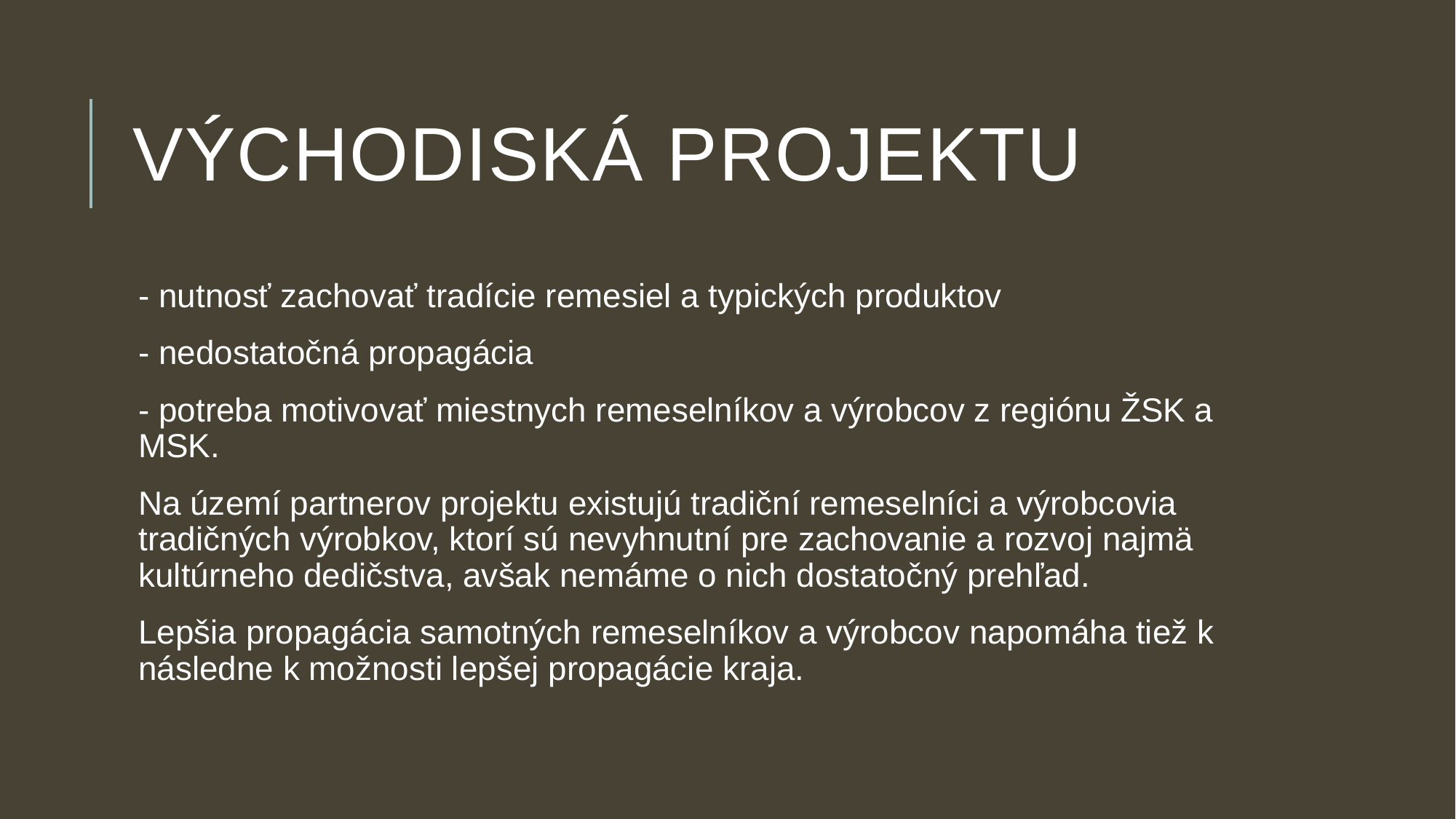

# Východiská projektu
- nutnosť zachovať tradície remesiel a typických produktov
- nedostatočná propagácia
- potreba motivovať miestnych remeselníkov a výrobcov z regiónu ŽSK a MSK.
Na území partnerov projektu existujú tradiční remeselníci a výrobcovia tradičných výrobkov, ktorí sú nevyhnutní pre zachovanie a rozvoj najmä kultúrneho dedičstva, avšak nemáme o nich dostatočný prehľad.
Lepšia propagácia samotných remeselníkov a výrobcov napomáha tiež k následne k možnosti lepšej propagácie kraja.